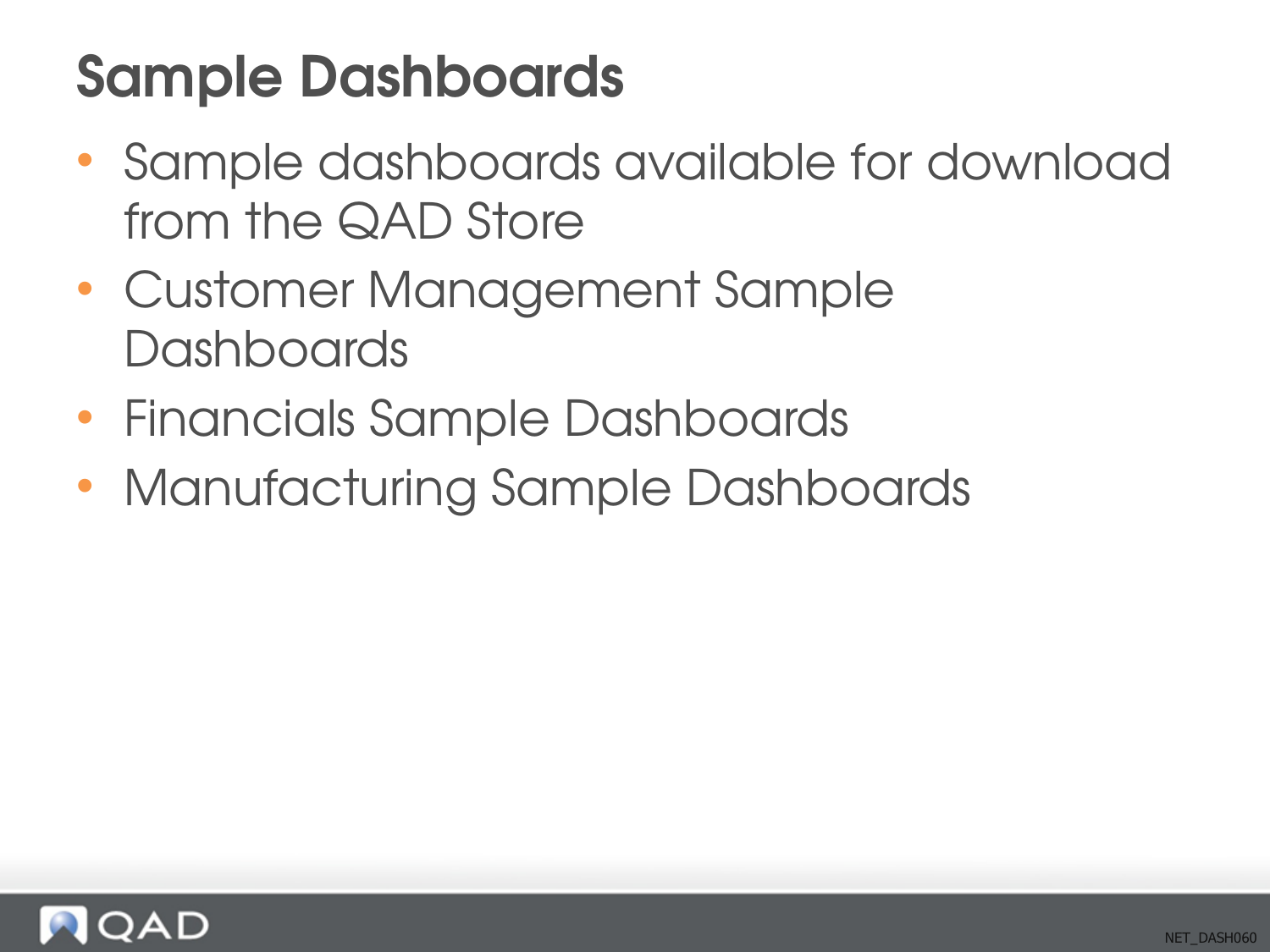

# Sample Dashboards
Sample dashboards available for download from the QAD Store
Customer Management Sample Dashboards
Financials Sample Dashboards
Manufacturing Sample Dashboards

NET_DASH060